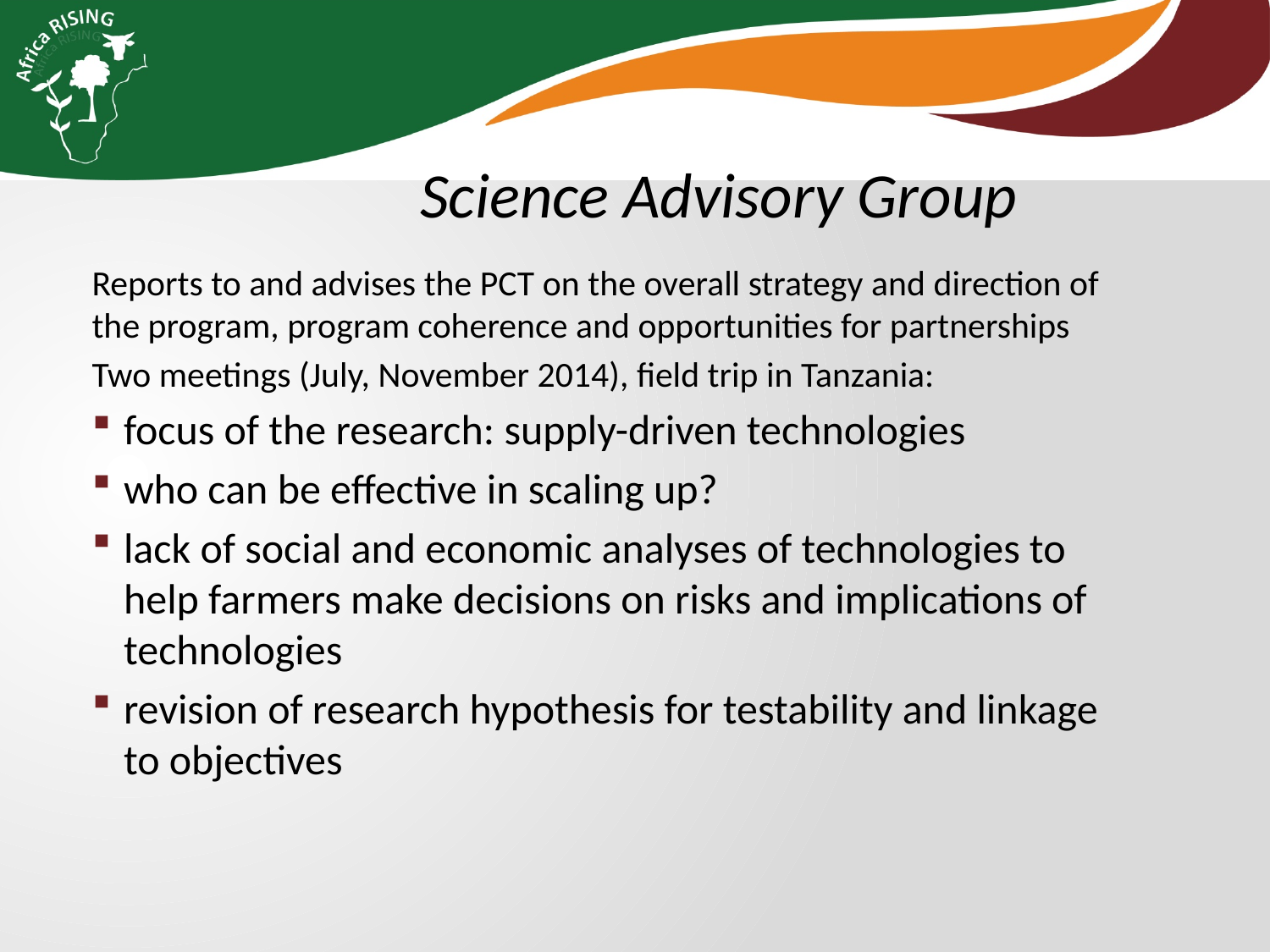

Science Advisory Group
Reports to and advises the PCT on the overall strategy and direction of the program, program coherence and opportunities for partnerships
Two meetings (July, November 2014), field trip in Tanzania:
focus of the research: supply-driven technologies
who can be effective in scaling up?
lack of social and economic analyses of technologies to help farmers make decisions on risks and implications of technologies
revision of research hypothesis for testability and linkage to objectives